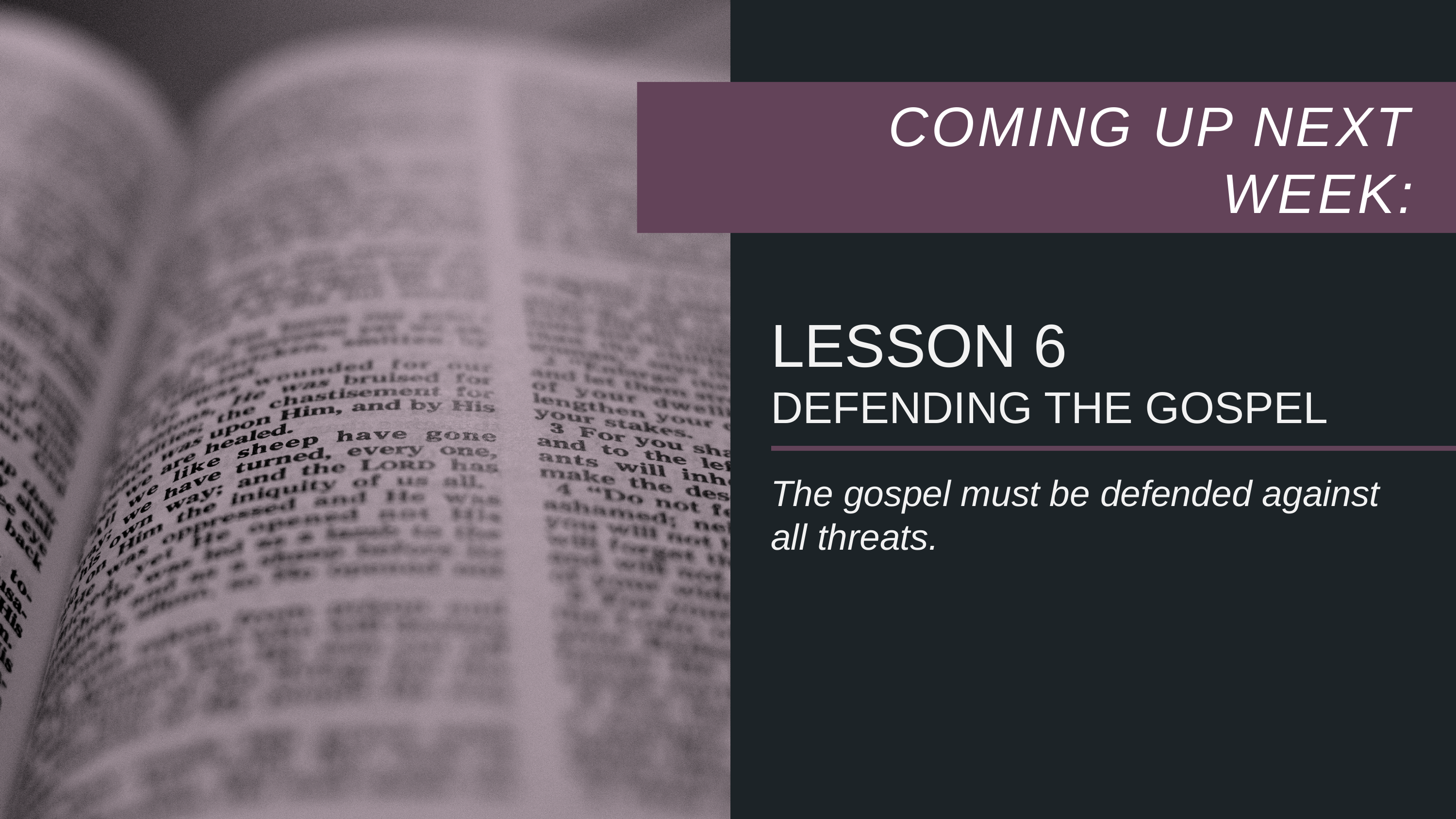

LESSON 6
DEFENDING THE GOSPEL
The gospel must be defended against all threats.